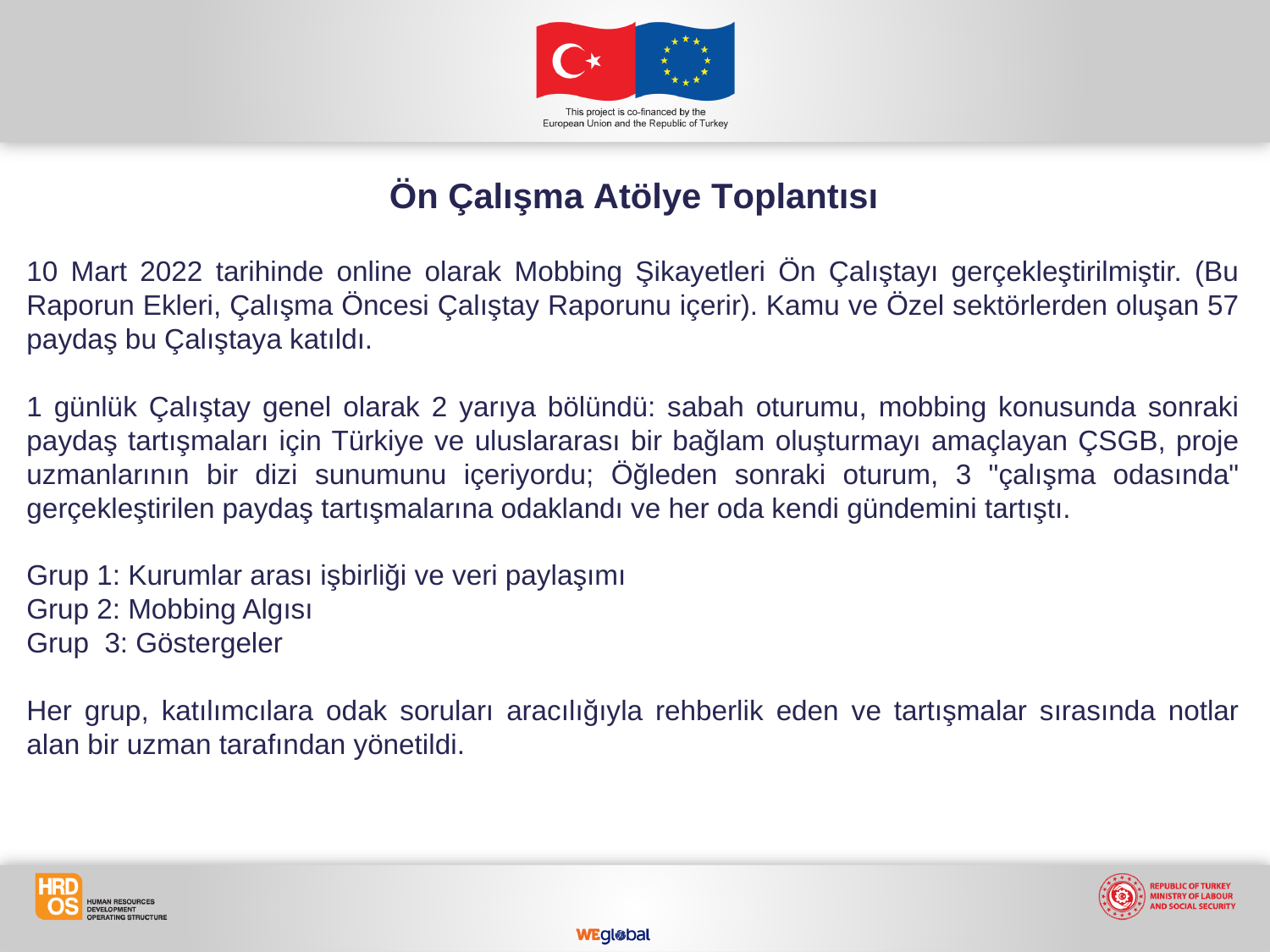

Ön Çalışma Atölye Toplantısı

10 Mart 2022 tarihinde online olarak Mobbing Şikayetleri Ön Çalıştayı gerçekleştirilmiştir. (Bu Raporun Ekleri, Çalışma Öncesi Çalıştay Raporunu içerir). Kamu ve Özel sektörlerden oluşan 57 paydaş bu Çalıştaya katıldı.

1 günlük Çalıştay genel olarak 2 yarıya bölündü: sabah oturumu, mobbing konusunda sonraki paydaş tartışmaları için Türkiye ve uluslararası bir bağlam oluşturmayı amaçlayan ÇSGB, proje uzmanlarının bir dizi sunumunu içeriyordu; Öğleden sonraki oturum, 3 "çalışma odasında" gerçekleştirilen paydaş tartışmalarına odaklandı ve her oda kendi gündemini tartıştı.

Grup 1: Kurumlar arası işbirliği ve veri paylaşımı
Grup 2: Mobbing Algısı
Grup  3: Göstergeler

Her grup, katılımcılara odak soruları aracılığıyla rehberlik eden ve tartışmalar sırasında notlar alan bir uzman tarafından yönetildi.